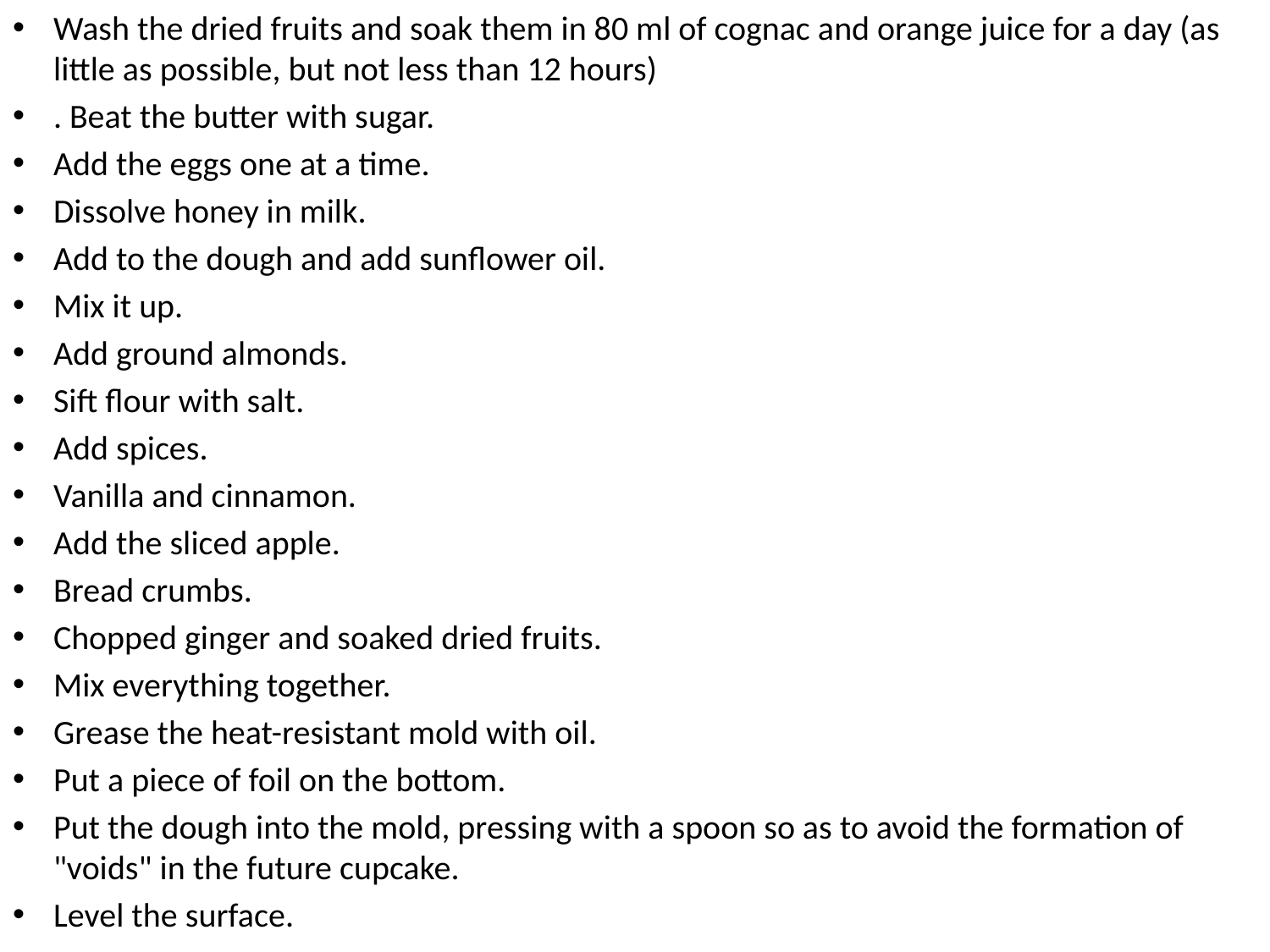

Wash the dried fruits and soak them in 80 ml of cognac and orange juice for a day (as little as possible, but not less than 12 hours)
. Beat the butter with sugar.
Add the eggs one at a time.
Dissolve honey in milk.
Add to the dough and add sunflower oil.
Mix it up.
Add ground almonds.
Sift flour with salt.
Add spices.
Vanilla and cinnamon.
Add the sliced apple.
Bread crumbs.
Chopped ginger and soaked dried fruits.
Mix everything together.
Grease the heat-resistant mold with oil.
Put a piece of foil on the bottom.
Put the dough into the mold, pressing with a spoon so as to avoid the formation of "voids" in the future cupcake.
Level the surface.

#